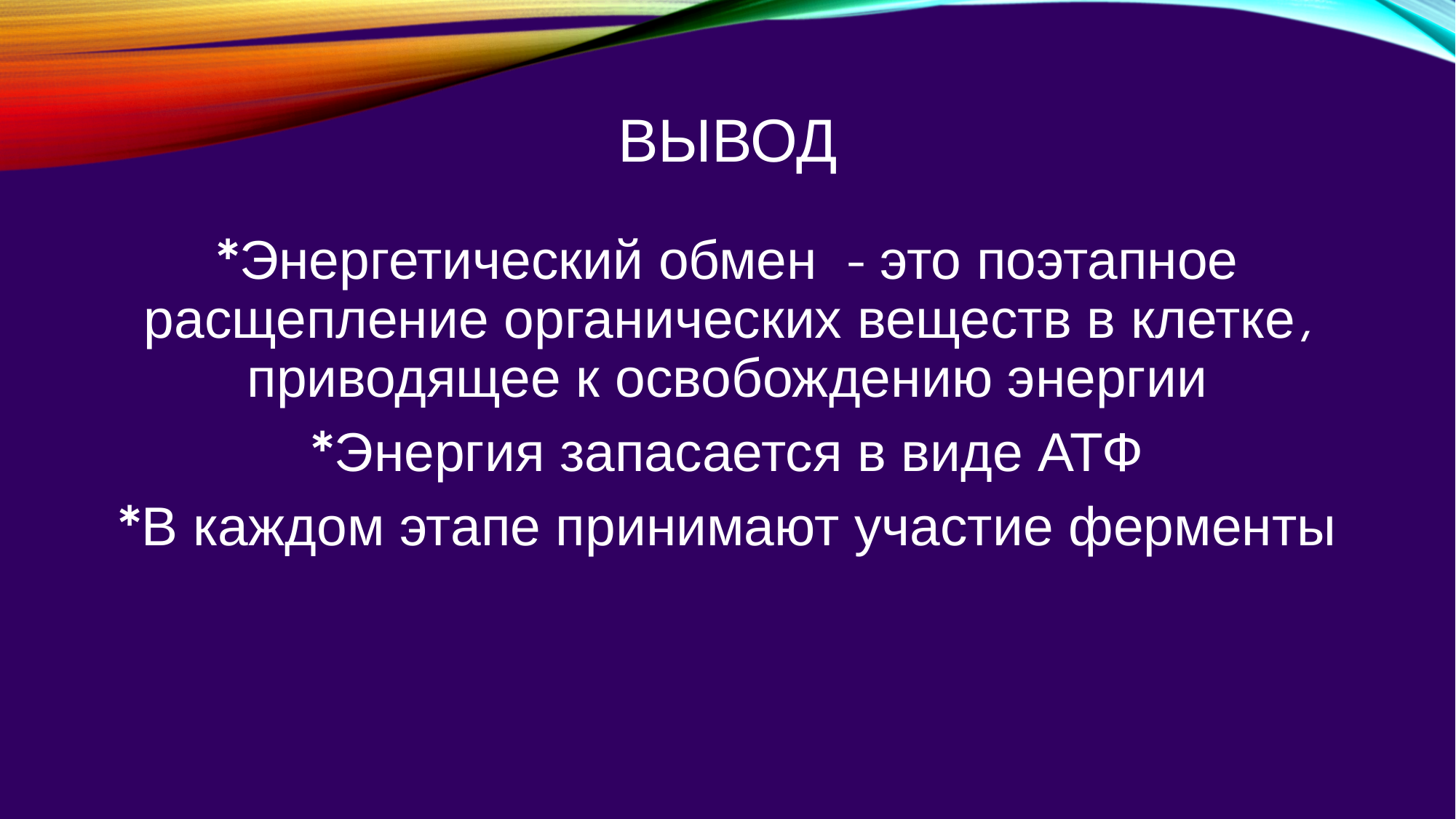

# Вывод
*Энергетический обмен  - это поэтапное расщепление органических веществ в клетке, приводящее к освобождению энергии
*Энергия запасается в виде АТФ
*В каждом этапе принимают участие ферменты